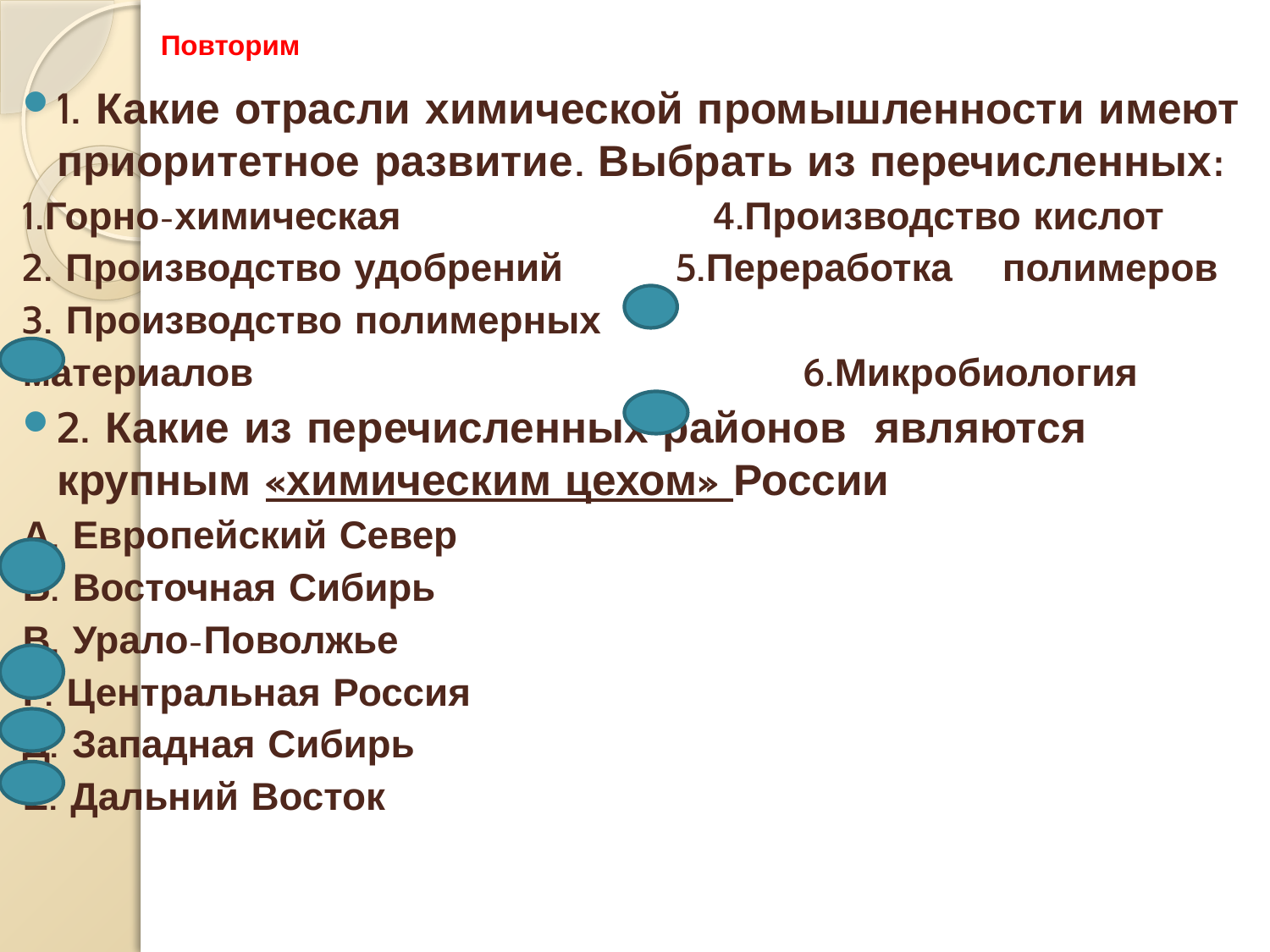

# Повторим
1. Какие отрасли химической промышленности имеют приоритетное развитие. Выбрать из перечисленных:
1.Горно-химическая                         4.Производство кислот
2. Производство удобрений         5.Переработка    полимеров
3. Производство полимерных
материалов                                            6.Микробиология
2. Какие из перечисленных районов  являются крупным «химическим цехом» России
А. Европейский Север
Б. Восточная Сибирь
В. Урало-Поволжье
Г. Центральная Россия
Д. Западная Сибирь
Е. Дальний Восток